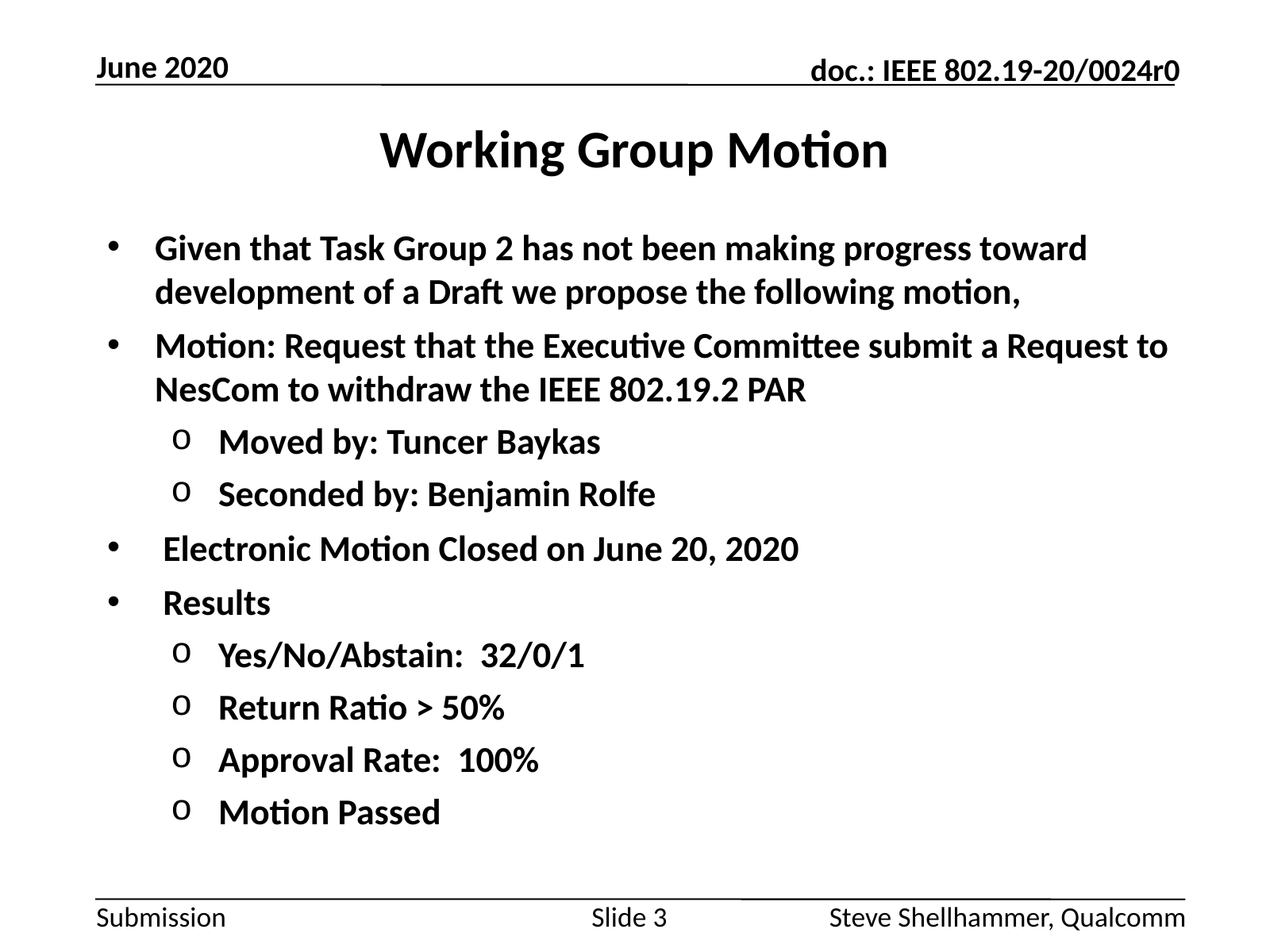

June 2020
# Working Group Motion
Given that Task Group 2 has not been making progress toward development of a Draft we propose the following motion,
Motion: Request that the Executive Committee submit a Request to NesCom to withdraw the IEEE 802.19.2 PAR
Moved by: Tuncer Baykas
Seconded by: Benjamin Rolfe
 Electronic Motion Closed on June 20, 2020
 Results
Yes/No/Abstain:  32/0/1
Return Ratio > 50%
Approval Rate:  100%
Motion Passed
Slide 3
Steve Shellhammer, Qualcomm